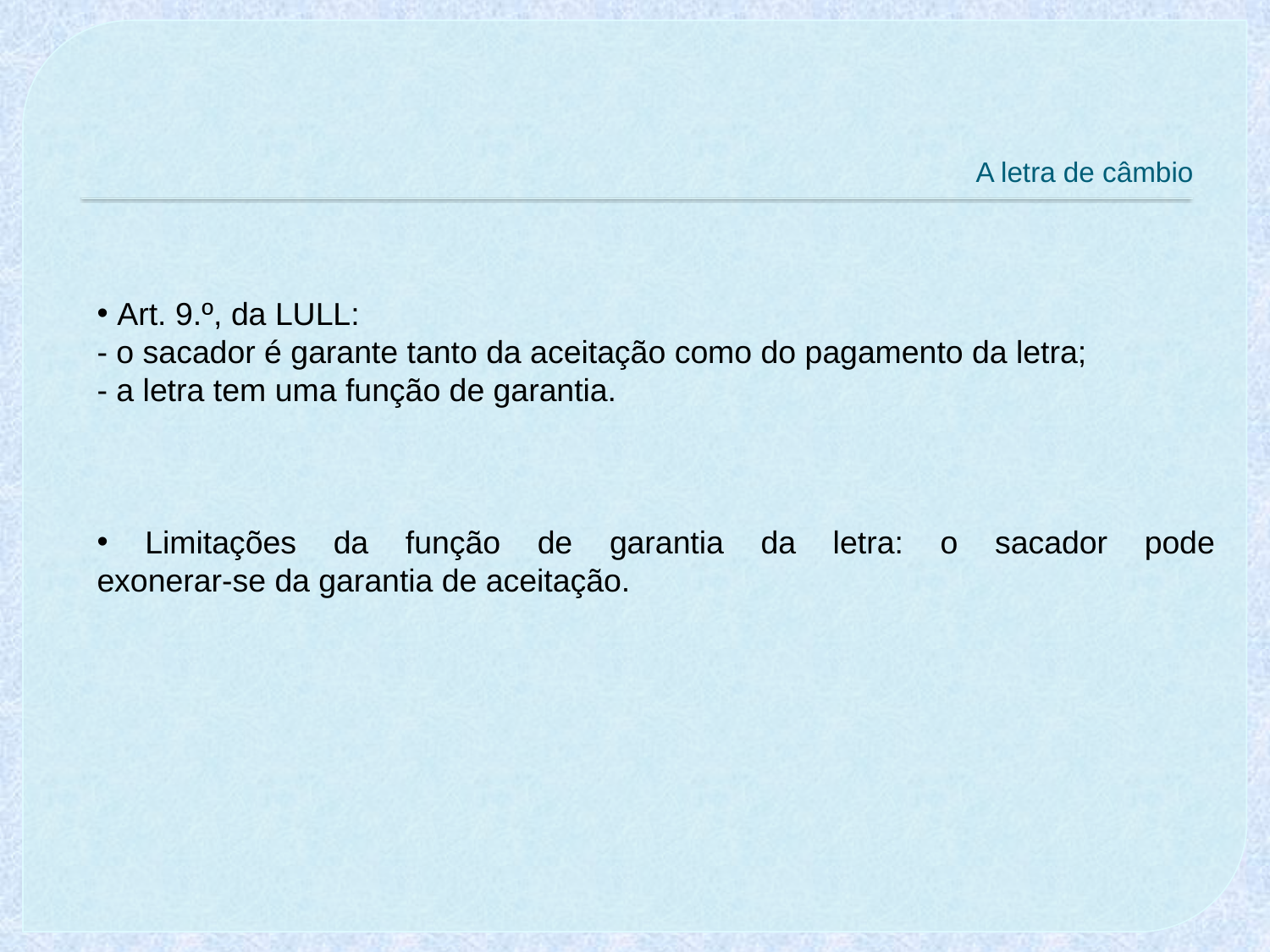

# A letra de câmbio

 Art. 9.º, da LULL:
- o sacador é garante tanto da aceitação como do pagamento da letra;
- a letra tem uma função de garantia.

 Limitações da função de garantia da letra: o sacador pode
exonerar-se da garantia de aceitação.